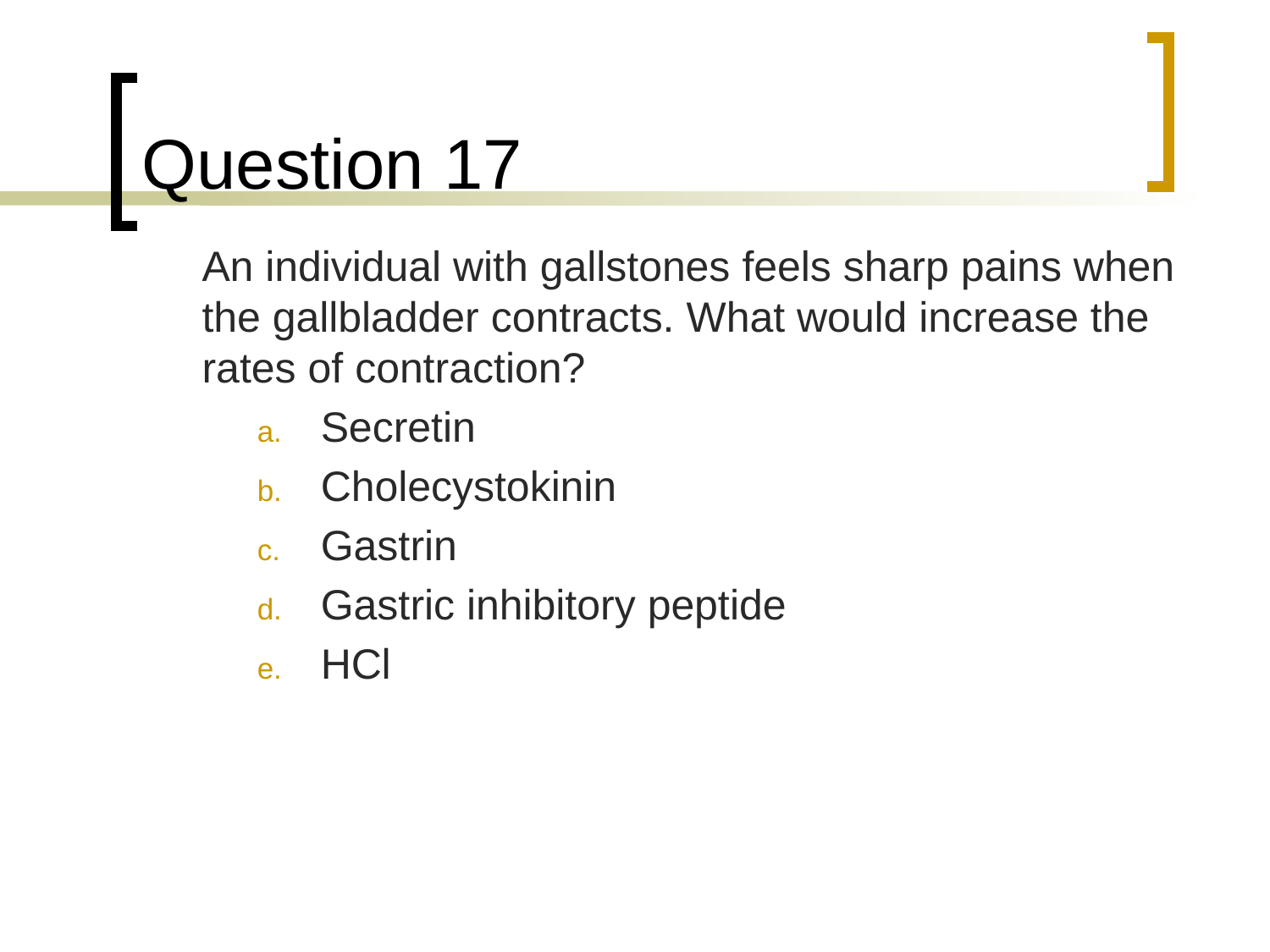

# Question 17
	An individual with gallstones feels sharp pains when the gallbladder contracts. What would increase the rates of contraction?
Secretin
Cholecystokinin
Gastrin
Gastric inhibitory peptide
HCl